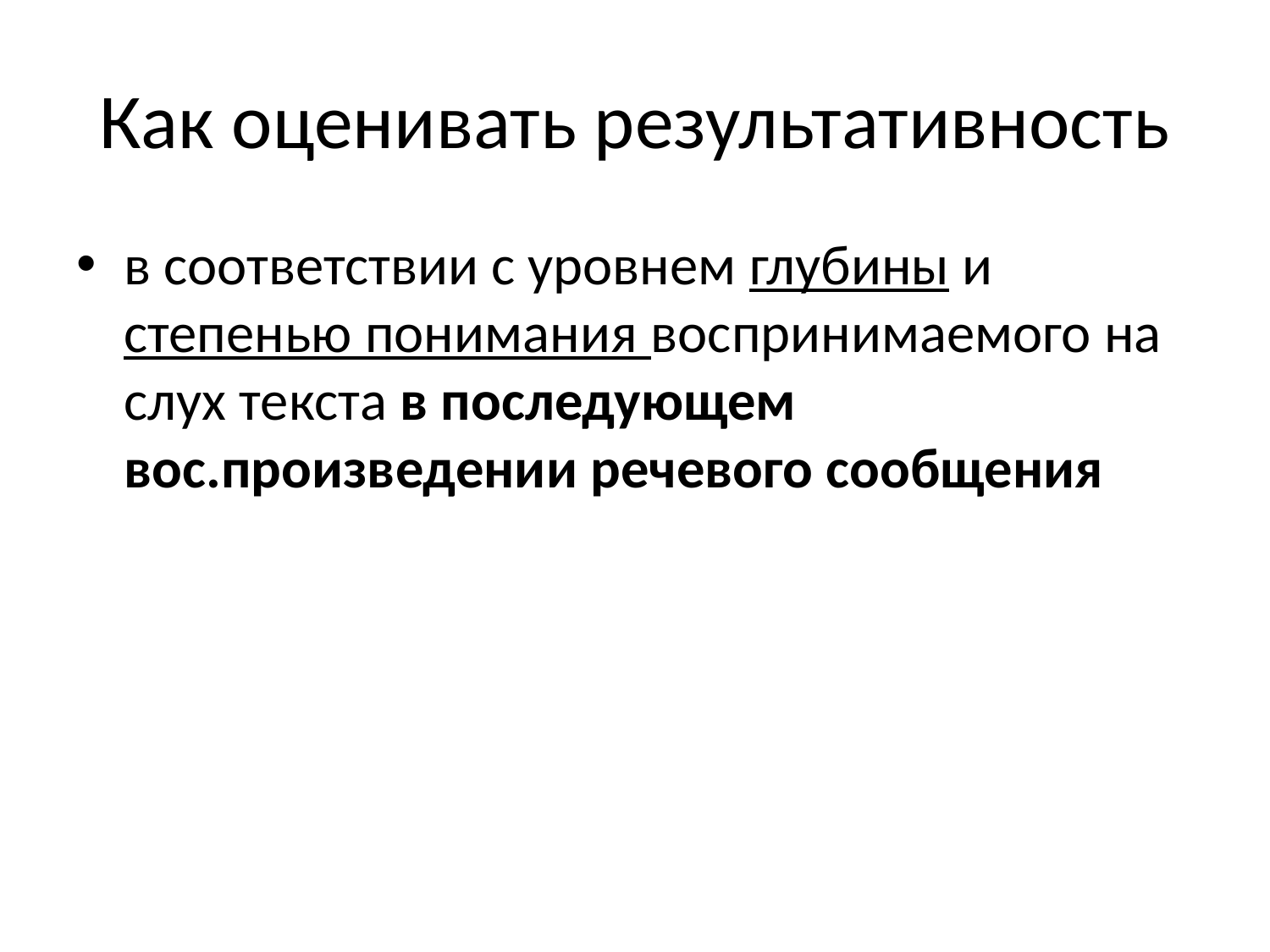

# Как оценивать результативность
в соответствии с уровнем глубины и степенью понимания воспринимаемого на слух текста в последующем вос.произведении речевого сообщения